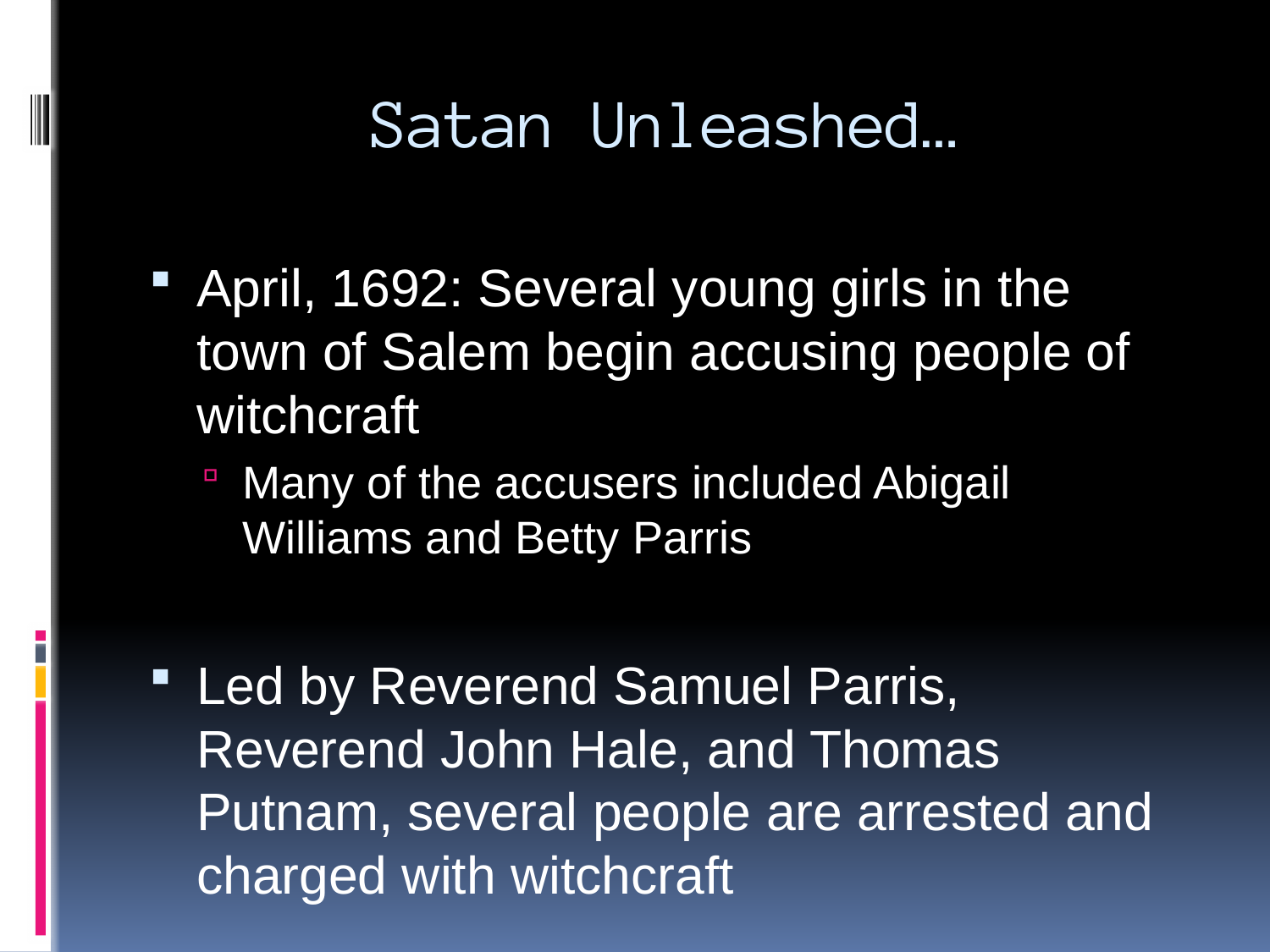

# Satan Unleashed…
April, 1692: Several young girls in the town of Salem begin accusing people of witchcraft
Many of the accusers included Abigail Williams and Betty Parris

Led by Reverend Samuel Parris, Reverend John Hale, and Thomas Putnam, several people are arrested and charged with witchcraft